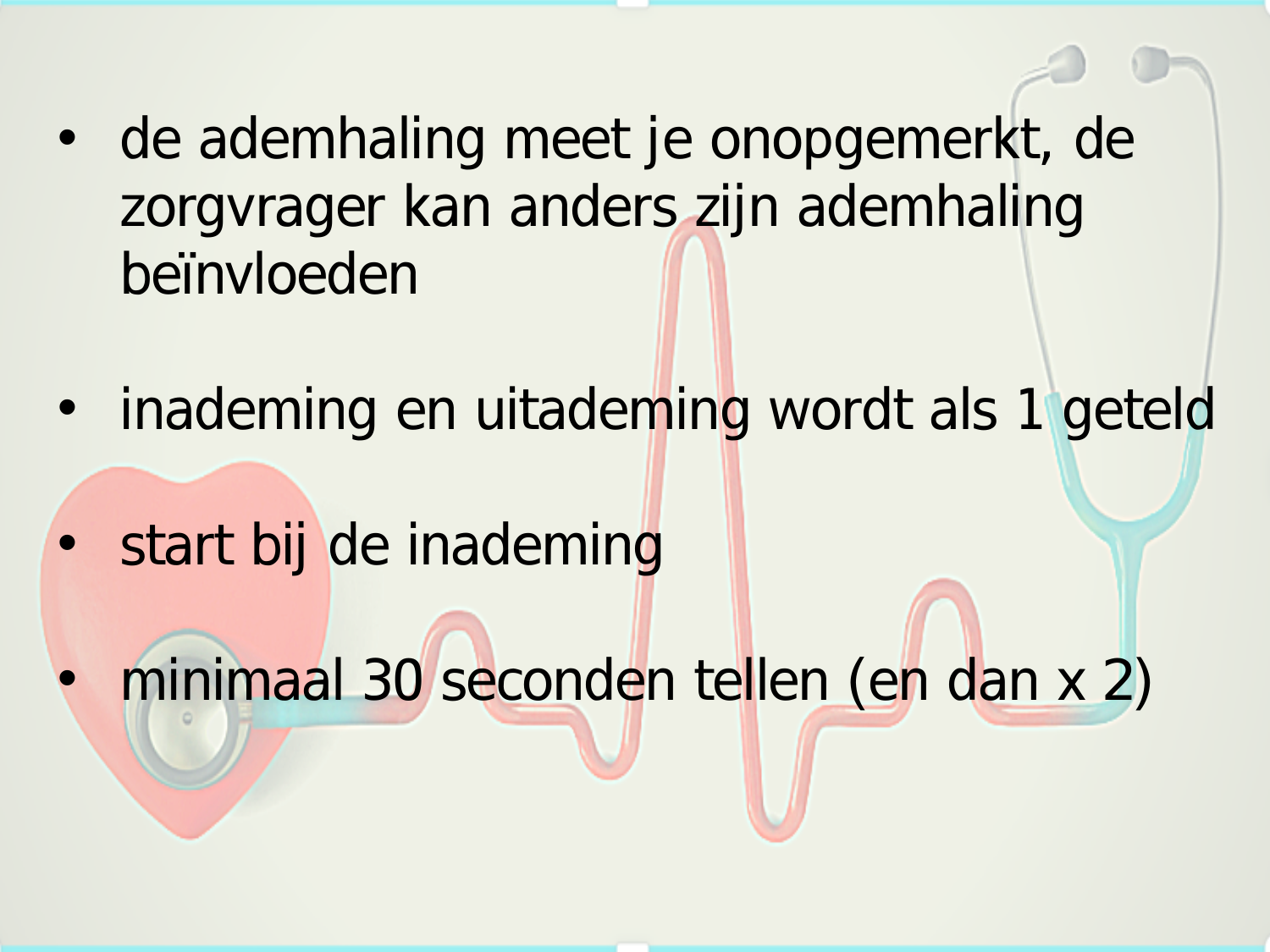

de ademhaling meet je onopgemerkt, de zorgvrager kan anders zijn ademhaling beïnvloeden

inademing en uitademing wordt als 1 geteld

start bij de inademing

minimaal 30 seconden tellen (en dan x 2)